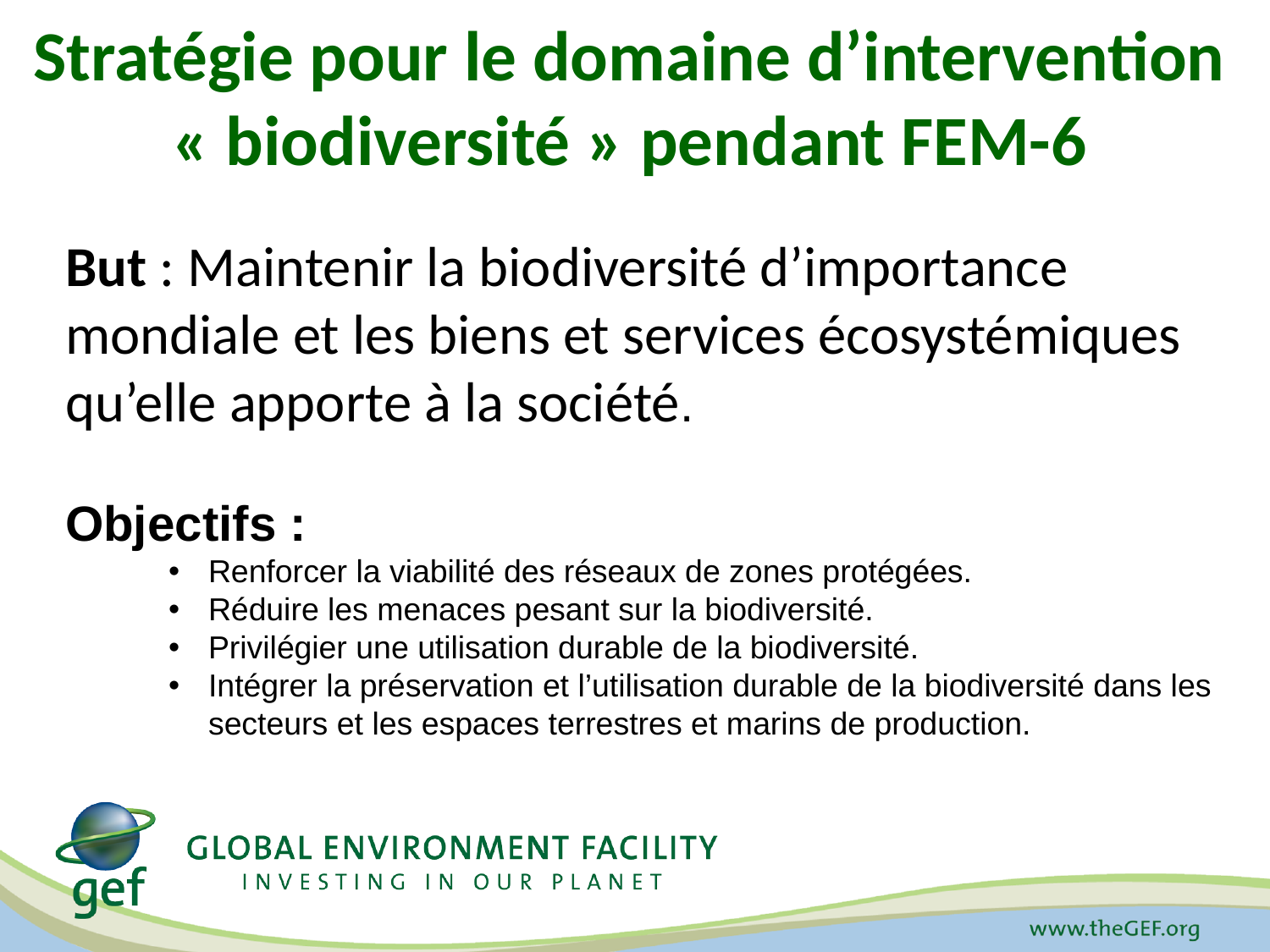

# Stratégie pour le domaine d’intervention « biodiversité » pendant FEM-6

But : Maintenir la biodiversité d’importance mondiale et les biens et services écosystémiques qu’elle apporte à la société.

Objectifs :
Renforcer la viabilité des réseaux de zones protégées.
Réduire les menaces pesant sur la biodiversité.
Privilégier une utilisation durable de la biodiversité.
Intégrer la préservation et l’utilisation durable de la biodiversité dans les secteurs et les espaces terrestres et marins de production.